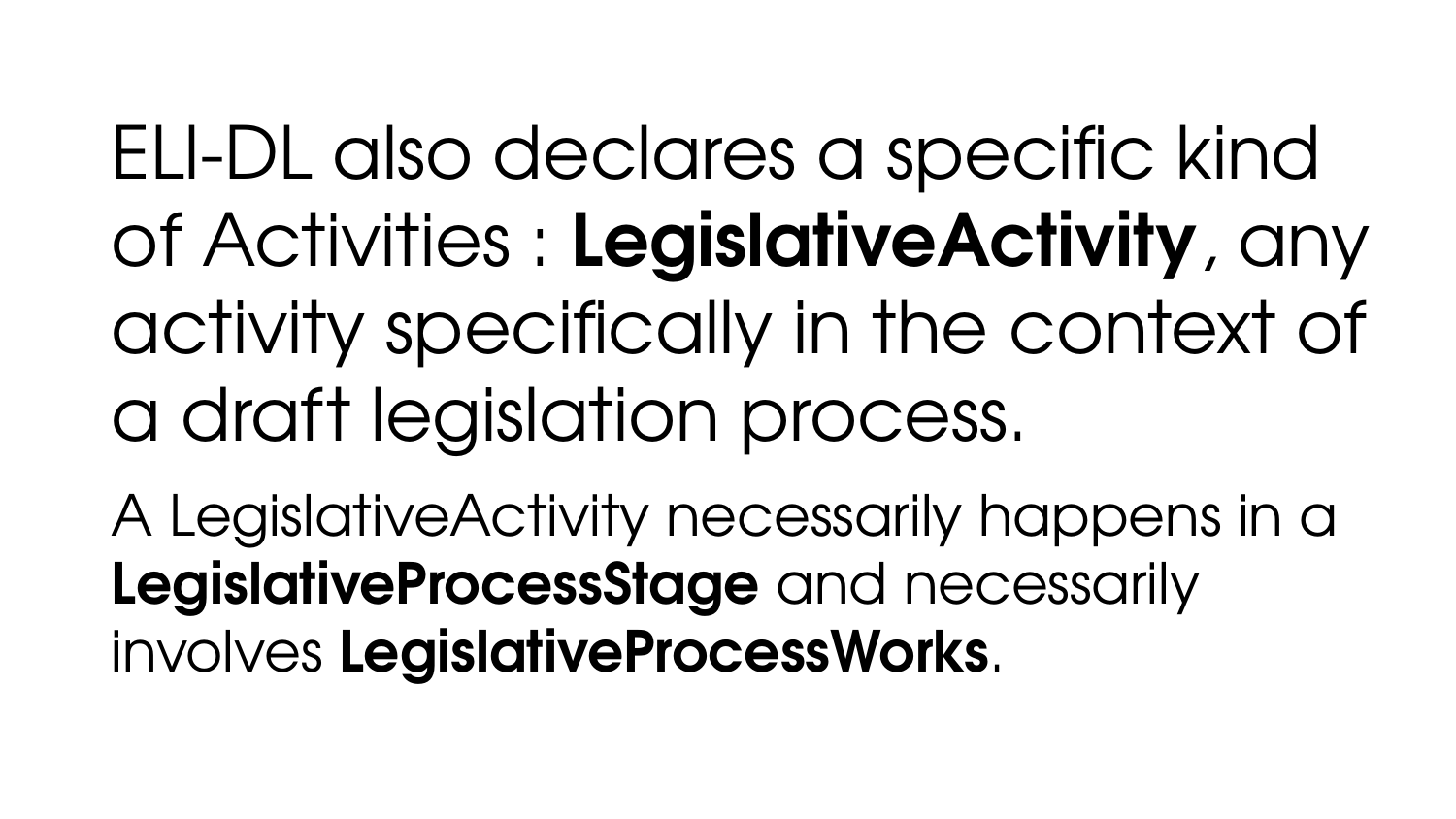

ELI-DL also declares a specific kind of Activities : LegislativeActivity, any activity specifically in the context of a draft legislation process.
A LegislativeActivity necessarily happens in a LegislativeProcessStage and necessarily involves LegislativeProcessWorks.